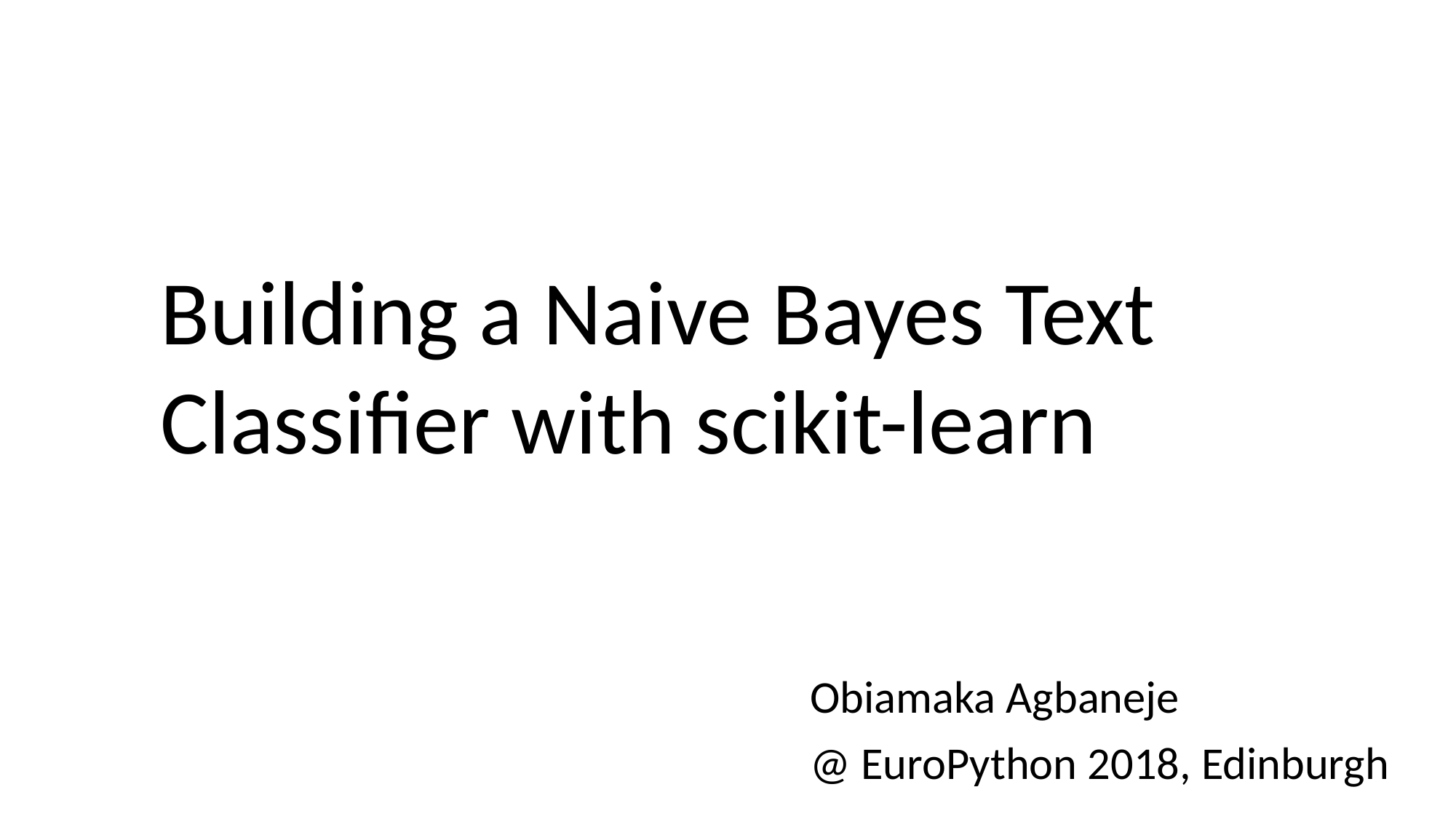

Building a Naive Bayes Text Classifier with scikit-learn
Obiamaka Agbaneje
@ EuroPython 2018, Edinburgh